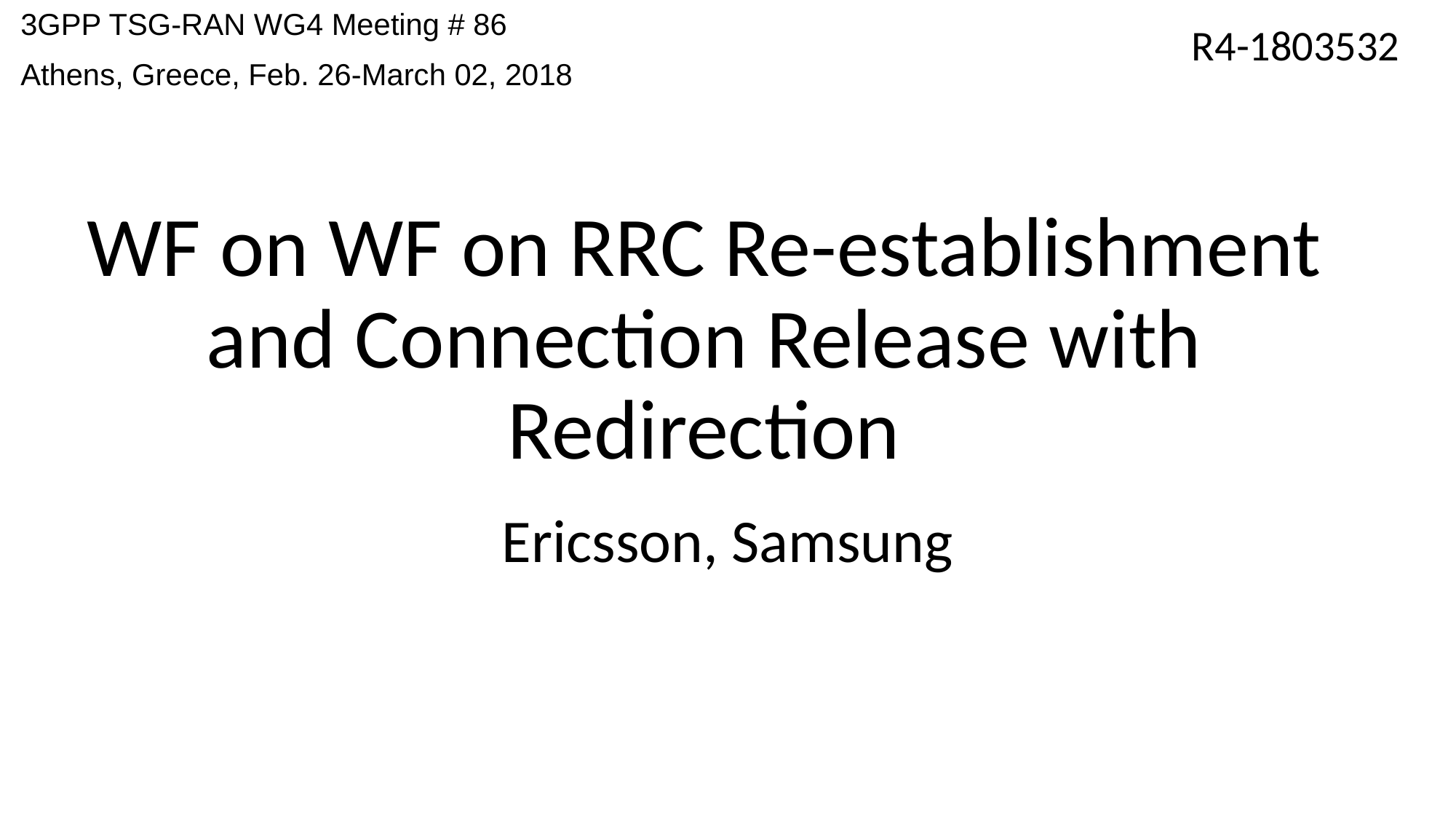

3GPP TSG-RAN WG4 Meeting # 86
Athens, Greece, Feb. 26-March 02, 2018
R4-1803532
# WF on WF on RRC Re-establishment and Connection Release with Redirection
Ericsson, Samsung